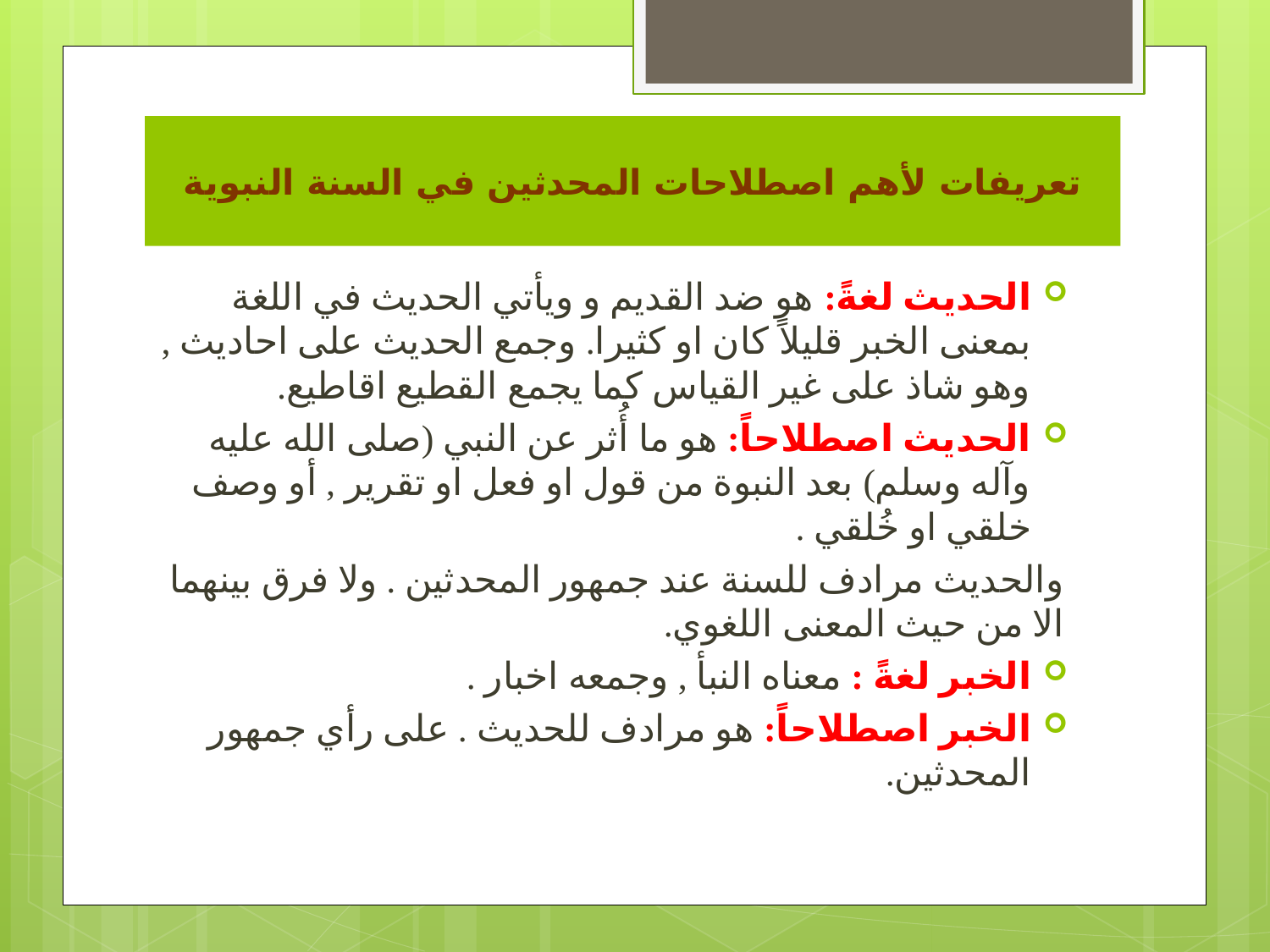

# تعريفات لأهم اصطلاحات المحدثين في السنة النبوية
الحديث لغةً: هو ضد القديم و ويأتي الحديث في اللغة بمعنى الخبر قليلاً كان او كثيرا. وجمع الحديث على احاديث , وهو شاذ على غير القياس كما يجمع القطيع اقاطيع.
الحديث اصطلاحاً: هو ما أُثر عن النبي (صلى الله عليه وآله وسلم) بعد النبوة من قول او فعل او تقرير , أو وصف خلقي او خُلقي .
والحديث مرادف للسنة عند جمهور المحدثين . ولا فرق بينهما الا من حيث المعنى اللغوي.
الخبر لغةً : معناه النبأ , وجمعه اخبار .
الخبر اصطلاحاً: هو مرادف للحديث . على رأي جمهور المحدثين.